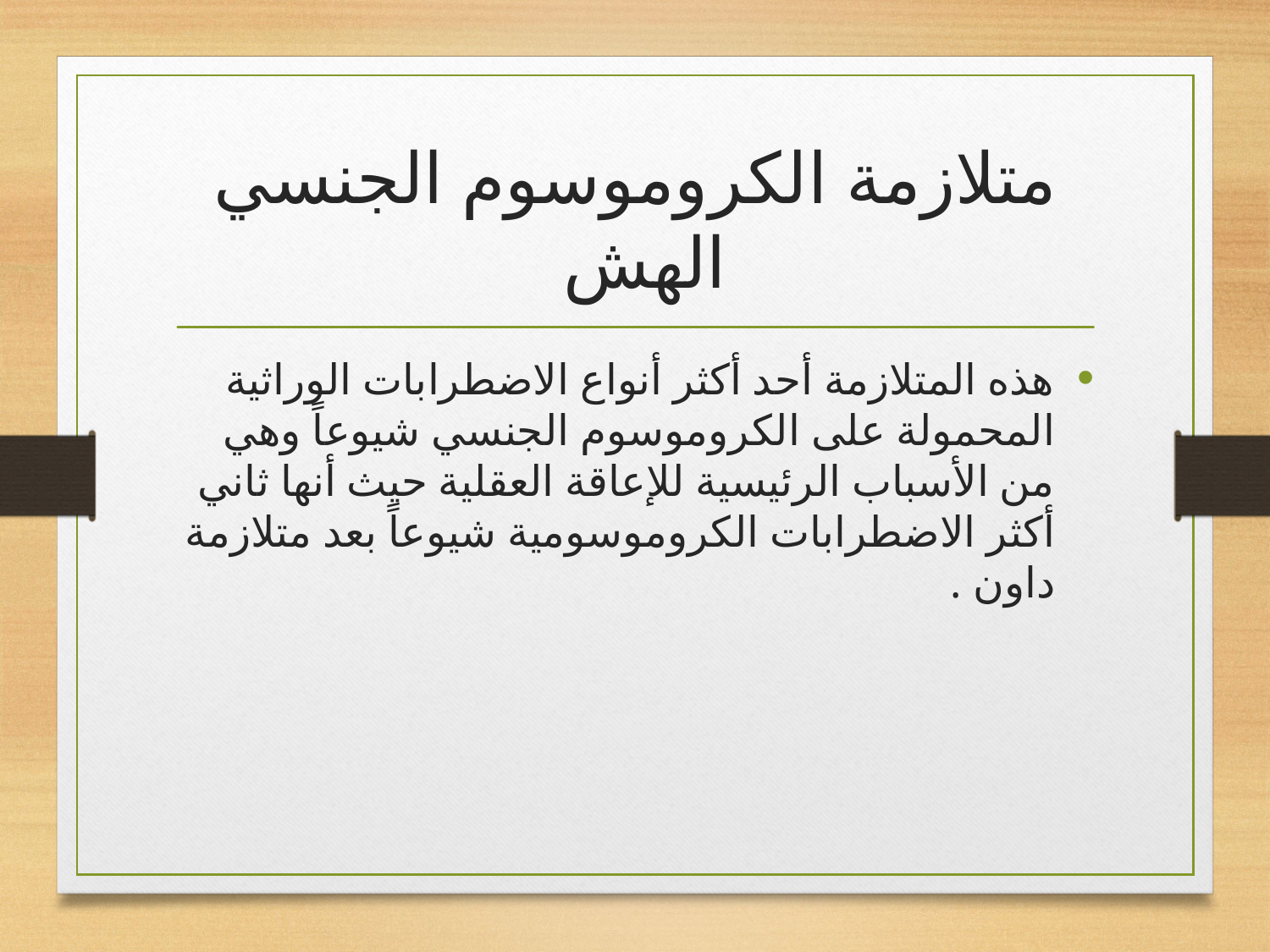

# متلازمة الكروموسوم الجنسي الهش
هذه المتلازمة أحد أكثر أنواع الاضطرابات الوراثية المحمولة على الكروموسوم الجنسي شيوعاً وهي من الأسباب الرئيسية للإعاقة العقلية حيث أنها ثاني أكثر الاضطرابات الكروموسومية شيوعاً بعد متلازمة داون .